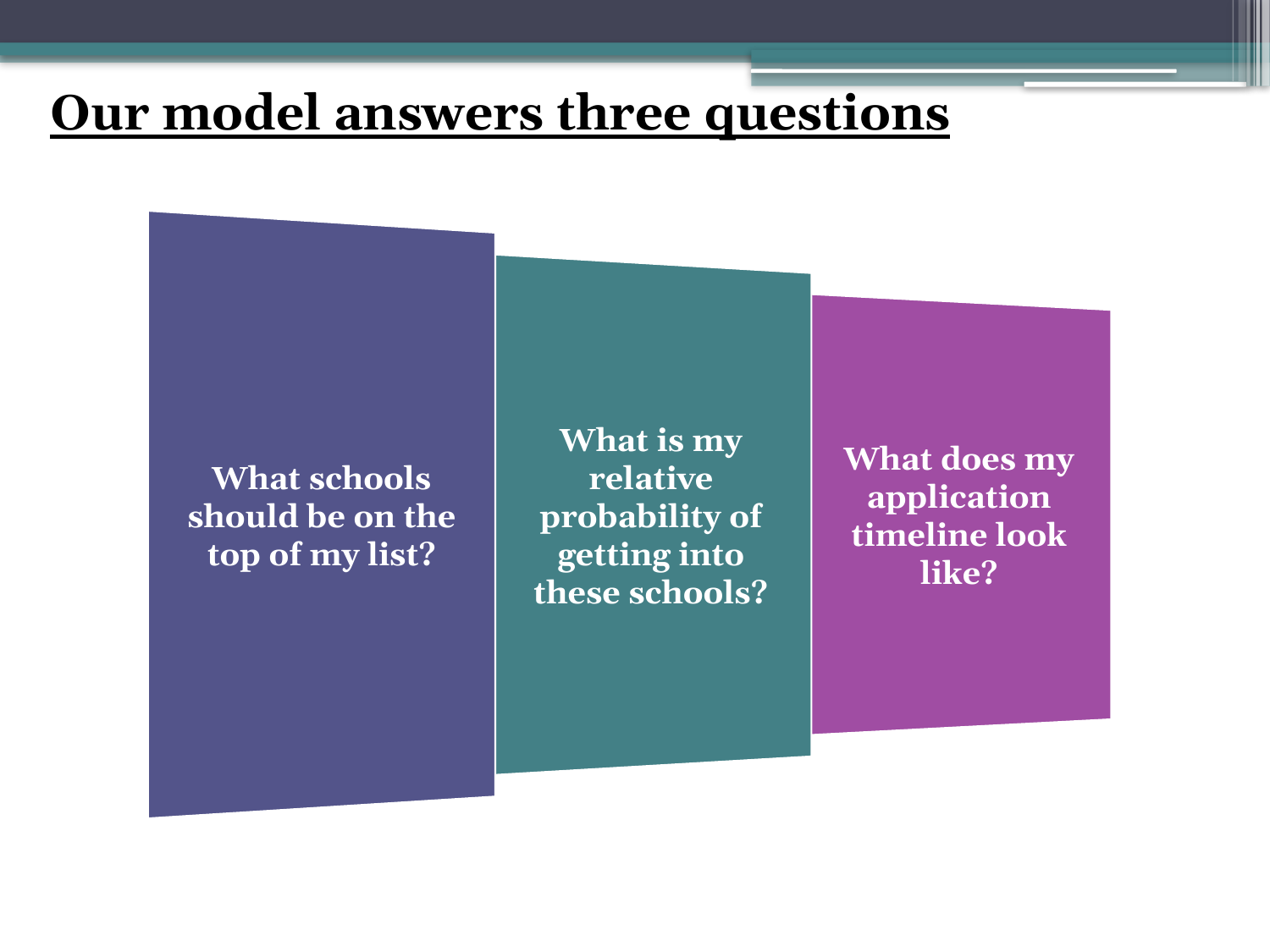

Our model answers three questions
What schools should be on the top of my list?
What is my relative probability of getting into these schools?
What does my application timeline look like?